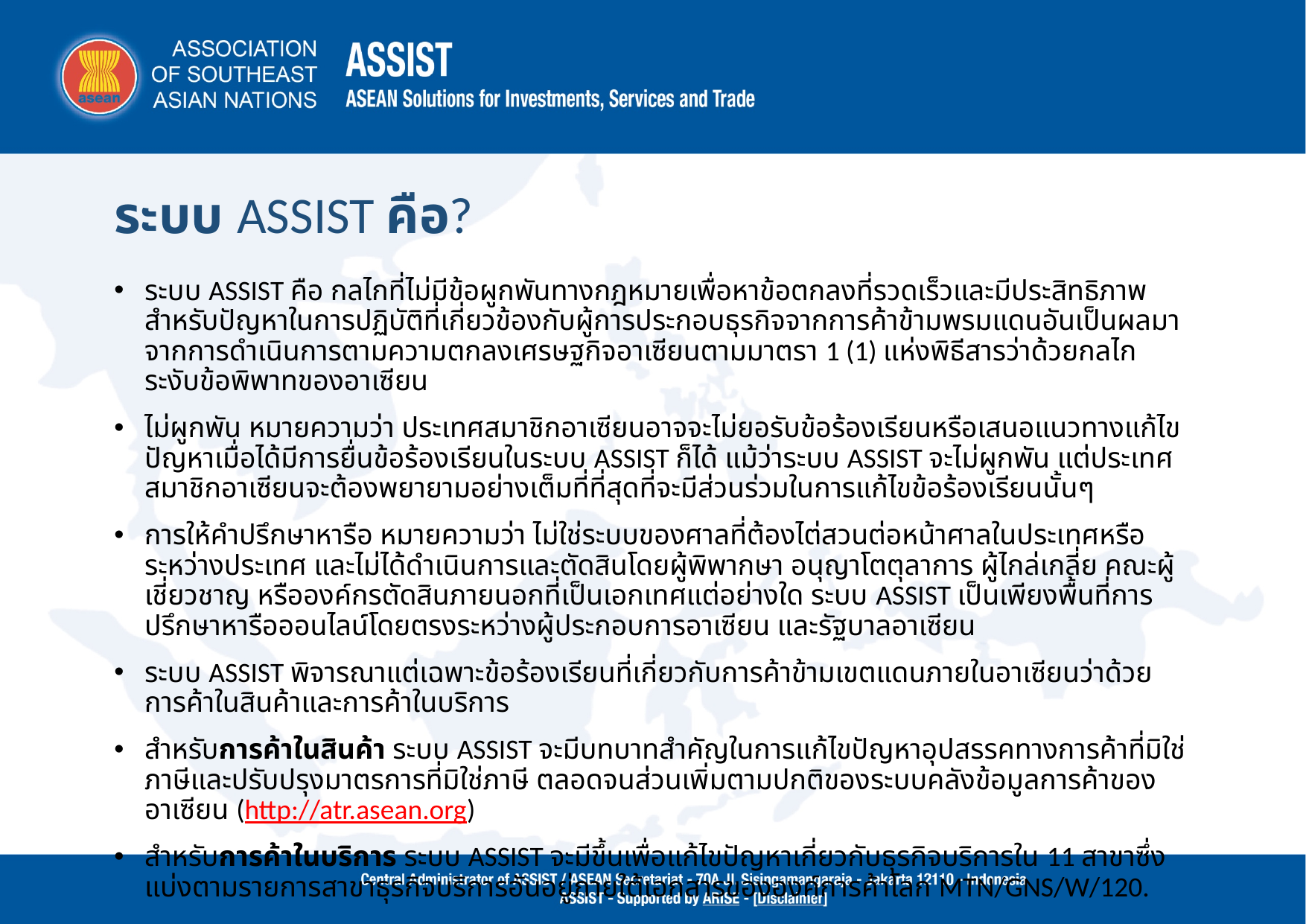

# ระบบ ASSIST คือ?
ระบบ ASSIST คือ กลไกที่ไม่มีข้อผูกพันทางกฎหมายเพื่อหาข้อตกลงที่รวดเร็วและมีประสิทธิภาพสำหรับปัญหาในการปฏิบัติที่เกี่ยวข้องกับผู้การประกอบธุรกิจจากการค้าข้ามพรมแดนอันเป็นผลมาจากการดำเนินการตามความตกลงเศรษฐกิจอาเซียนตามมาตรา 1 (1) แห่งพิธีสารว่าด้วยกลไกระงับข้อพิพาทของอาเซียน
ไม่ผูกพัน หมายความว่า ประเทศสมาชิกอาเซียนอาจจะไม่ยอรับข้อร้องเรียนหรือเสนอแนวทางแก้ไขปัญหาเมื่อได้มีการยื่นข้อร้องเรียนในระบบ ASSIST ก็ได้ แม้ว่าระบบ ASSIST จะไม่ผูกพัน แต่ประเทศสมาชิกอาเซียนจะต้องพยายามอย่างเต็มที่ที่สุดที่จะมีส่วนร่วมในการแก้ไขข้อร้องเรียนนั้นๆ
การให้คำปรึกษาหารือ หมายความว่า ไม่ใช่ระบบของศาลที่ต้องไต่สวนต่อหน้าศาลในประเทศหรือระหว่างประเทศ และไม่ได้ดำเนินการและตัดสินโดยผู้พิพากษา อนุญาโตตุลาการ ผู้ไกล่เกลี่ย คณะผู้เชี่ยวชาญ หรือองค์กรตัดสินภายนอกที่เป็นเอกเทศแต่อย่างใด ระบบ ASSIST เป็นเพียงพื้นที่การปรึกษาหารือออนไลน์โดยตรงระหว่างผู้ประกอบการอาเซียน และรัฐบาลอาเซียน
ระบบ ASSIST พิจารณาแต่เฉพาะข้อร้องเรียนที่เกี่ยวกับการค้าข้ามเขตแดนภายในอาเซียนว่าด้วยการค้าในสินค้าและการค้าในบริการ
สำหรับการค้าในสินค้า ระบบ ASSIST จะมีบทบาทสำคัญในการแก้ไขปัญหาอุปสรรคทางการค้าที่มิใช่ภาษีและปรับปรุงมาตรการที่มิใช่ภาษี ตลอดจนส่วนเพิ่มตามปกติของระบบคลังข้อมูลการค้าของอาเซียน (http://atr.asean.org)
สำหรับการค้าในบริการ ระบบ ASSIST จะมีขึ้นเพื่อแก้ไขปัญหาเกี่ยวกับธุรกิจบริการใน 11 สาขาซึ่งแบ่งตามรายการสาขาธุรกิจบริการอันอยู่ภายใต้เอกสารขององค์การค้าโลก MTN/GNS/W/120.